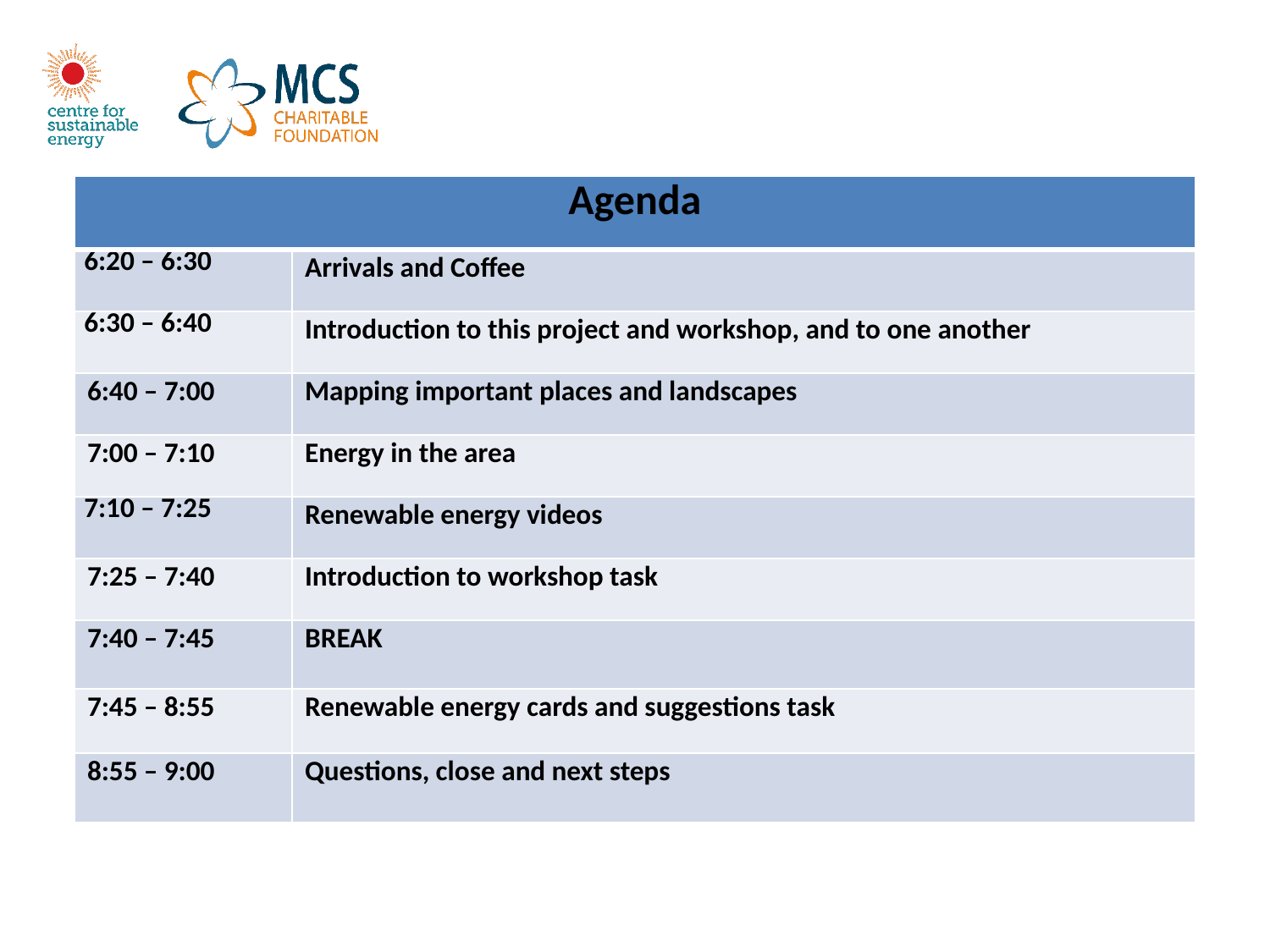

| Agenda | Agenda |
| --- | --- |
| 6:20 – 6:30 | Arrivals and Coffee |
| 6:30 – 6:40 | Introduction to this project and workshop, and to one another |
| 6:40 – 7:00 | Mapping important places and landscapes |
| 7:00 – 7:10 | Energy in the area |
| 7:10 – 7:25 | Renewable energy videos |
| 7:25 – 7:40 | Introduction to workshop task |
| 7:40 – 7:45 | BREAK |
| 7:45 – 8:55 | Renewable energy cards and suggestions task |
| 8:55 – 9:00 | Questions, close and next steps |